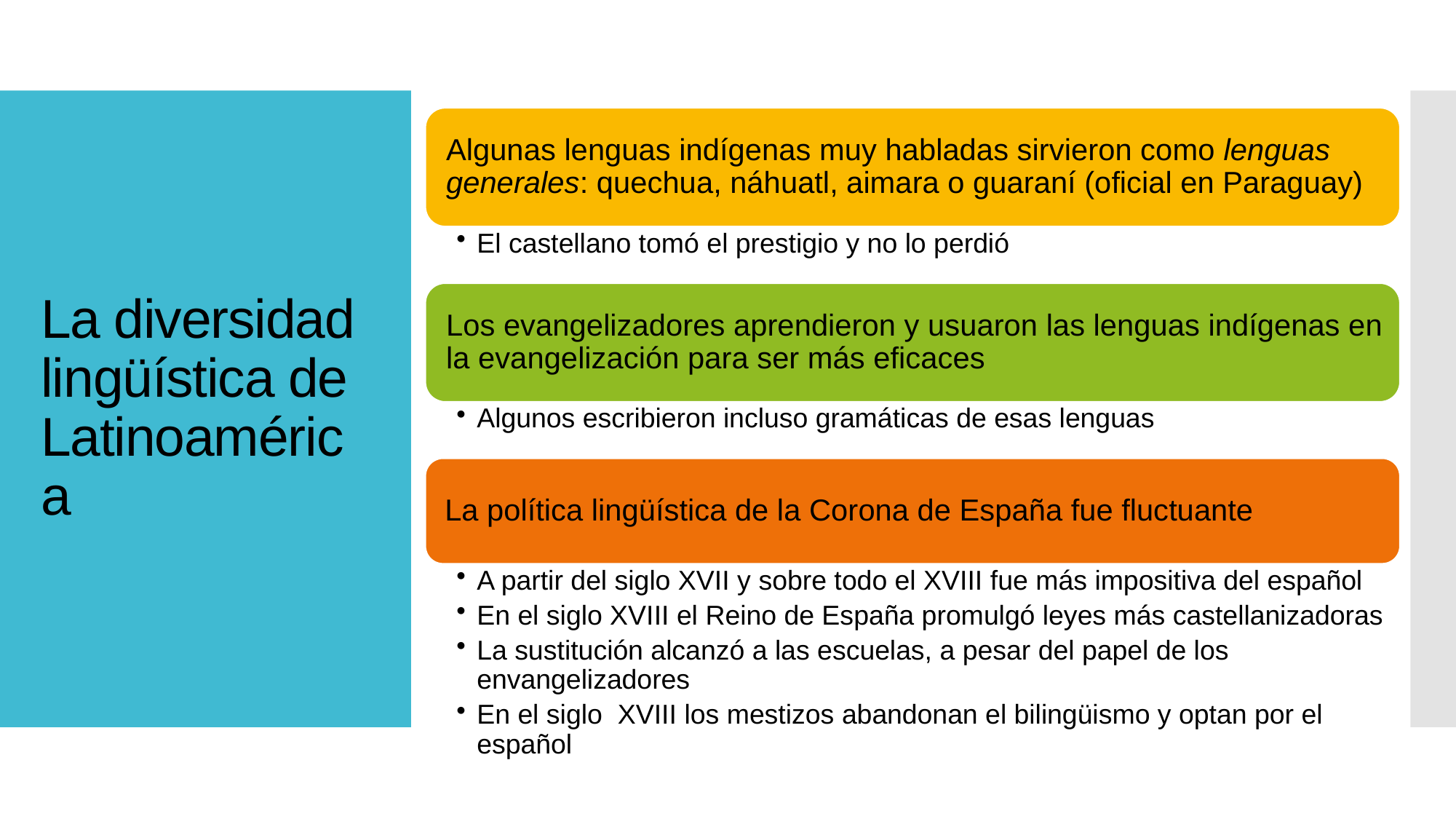

Algunas lenguas indígenas muy habladas sirvieron como lenguas generales: quechua, náhuatl, aimara o guaraní (oficial en Paraguay)
El castellano tomó el prestigio y no lo perdió
Los evangelizadores aprendieron y usuaron las lenguas indígenas en la evangelización para ser más eficaces
Algunos escribieron incluso gramáticas de esas lenguas
La política lingüística de la Corona de España fue fluctuante
A partir del siglo XVII y sobre todo el XVIII fue más impositiva del español
En el siglo XVIII el Reino de España promulgó leyes más castellanizadoras
La sustitución alcanzó a las escuelas, a pesar del papel de los envangelizadores
En el siglo  XVIII los mestizos abandonan el bilingüismo y optan por el español
# La diversidad lingüística de Latinoamérica